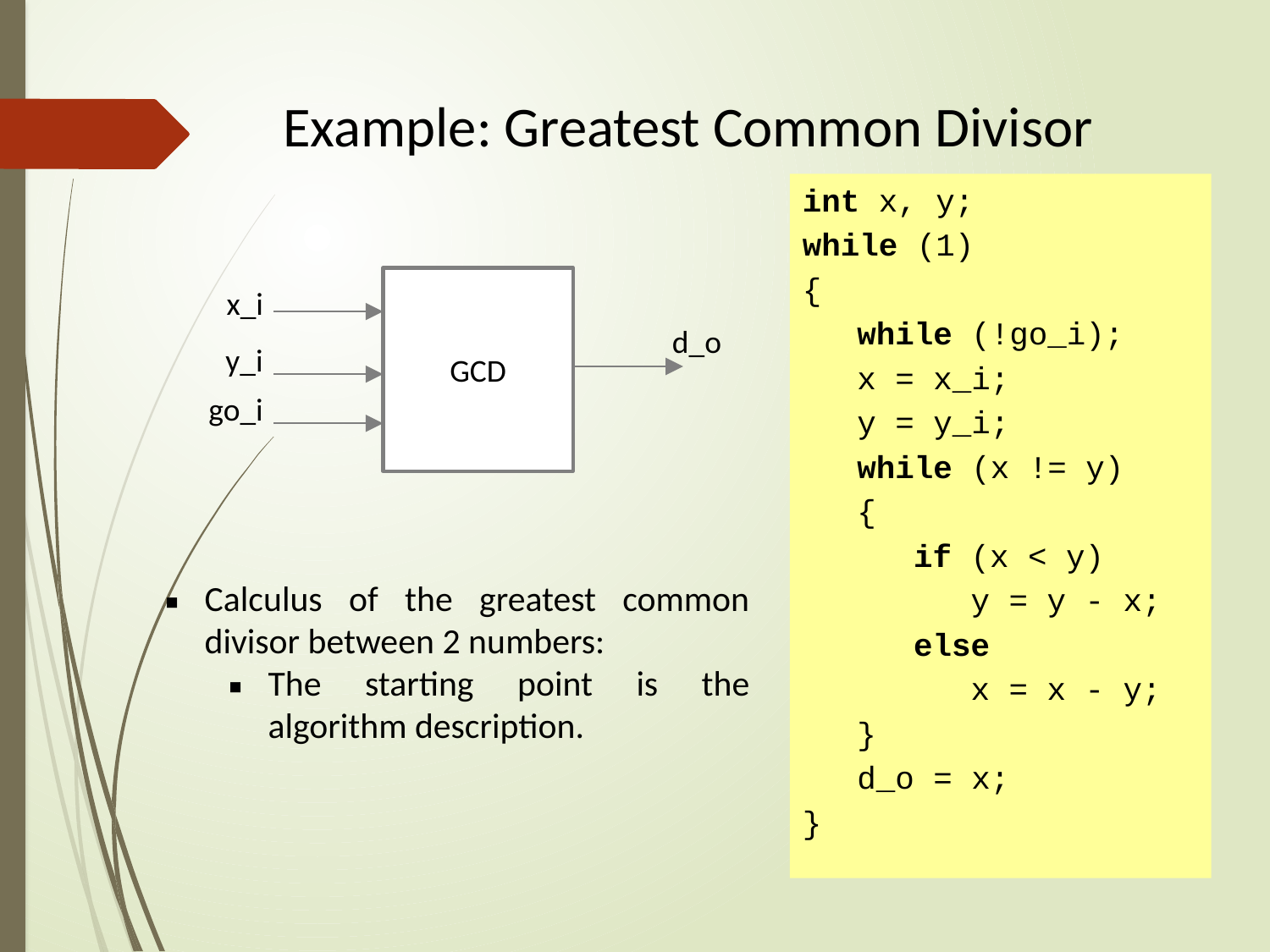

# Example: Greatest Common Divisor
int x, y;
while (1)
{
while (!go_i);
x = x_i;
y = y_i;
while (x != y)
{
if (x < y)
   y = y - x;
else
   x = x - y;
}
d_o = x;
}
GCD
x_i
d_o
y_i
go_i
Calculus of the greatest common divisor between 2 numbers:
The starting point is the algorithm description.